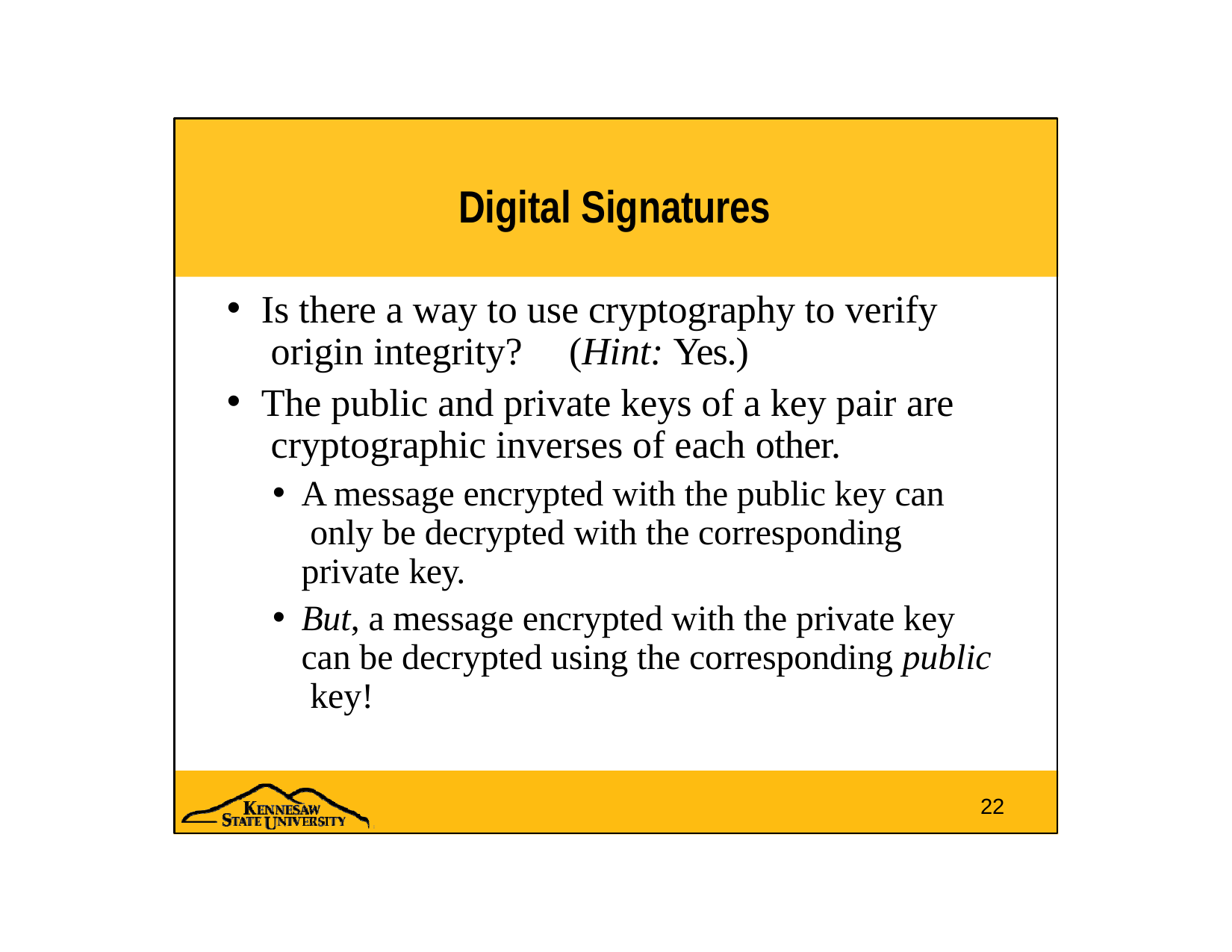

# Digital Signatures
Is there a way to use cryptography to verify  origin integrity?	(Hint: Yes.)
The public and private keys of a key pair are  cryptographic inverses of each other.
A message encrypted with the public key can  only be decrypted with the corresponding  private key.
But, a message encrypted with the private key  can be decrypted using the corresponding public  key!

22